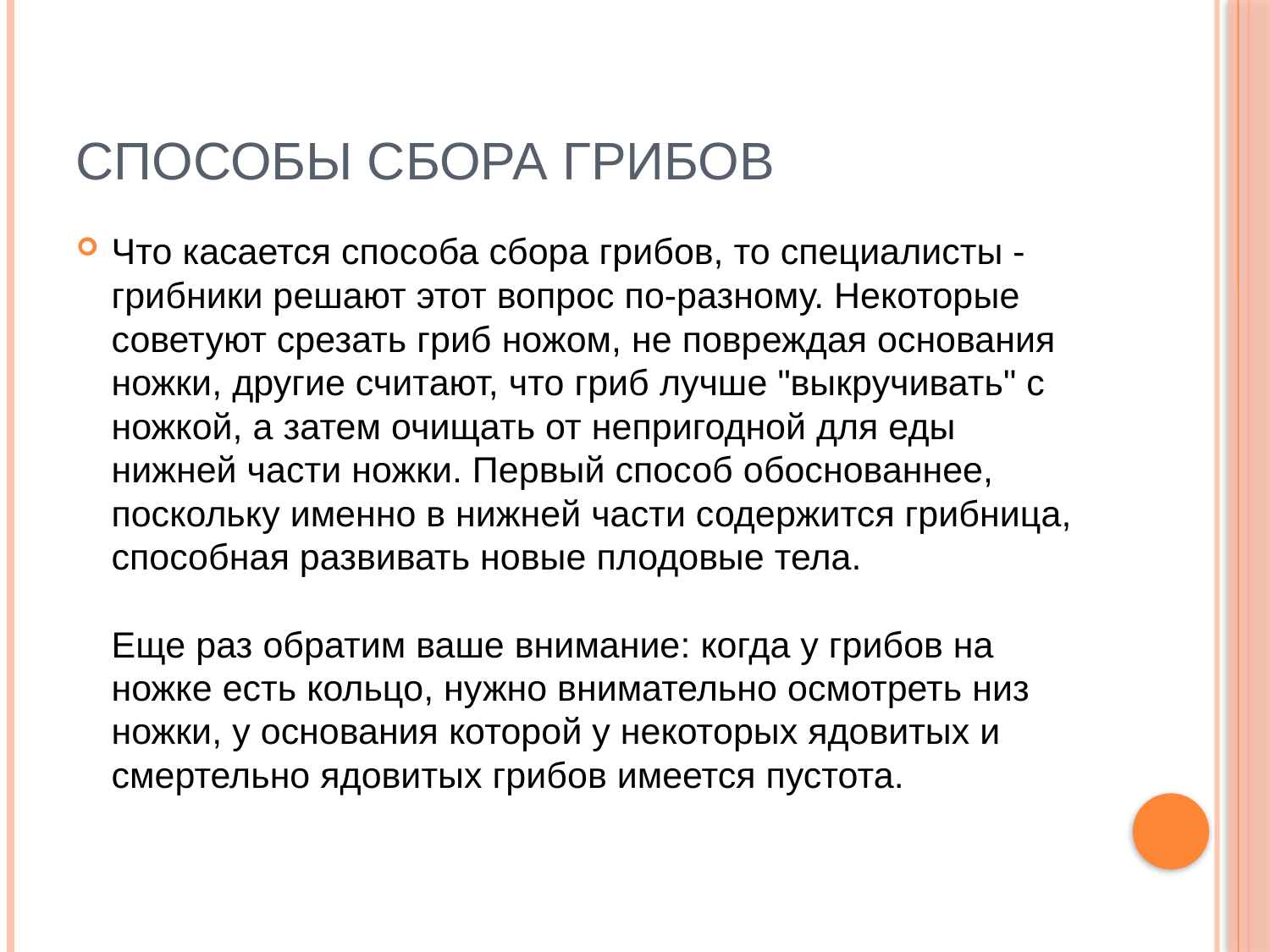

# Способы сбора грибов
Что касается способа сбора грибов, то специалисты - грибники решают этот вопрос по-разному. Некоторые советуют срезать гриб ножом, не повреждая основания ножки, другие считают, что гриб лучше "выкручивать" с ножкой, а затем очищать от непригодной для еды нижней части ножки. Первый способ обоснованнее, поскольку именно в нижней части содержится грибница, способная развивать новые плодовые тела. 
Еще раз обратим ваше внимание: когда у грибов на ножке есть кольцо, нужно внимательно осмотреть низ ножки, у основания которой у некоторых ядовитых и смертельно ядовитых грибов имеется пустота.